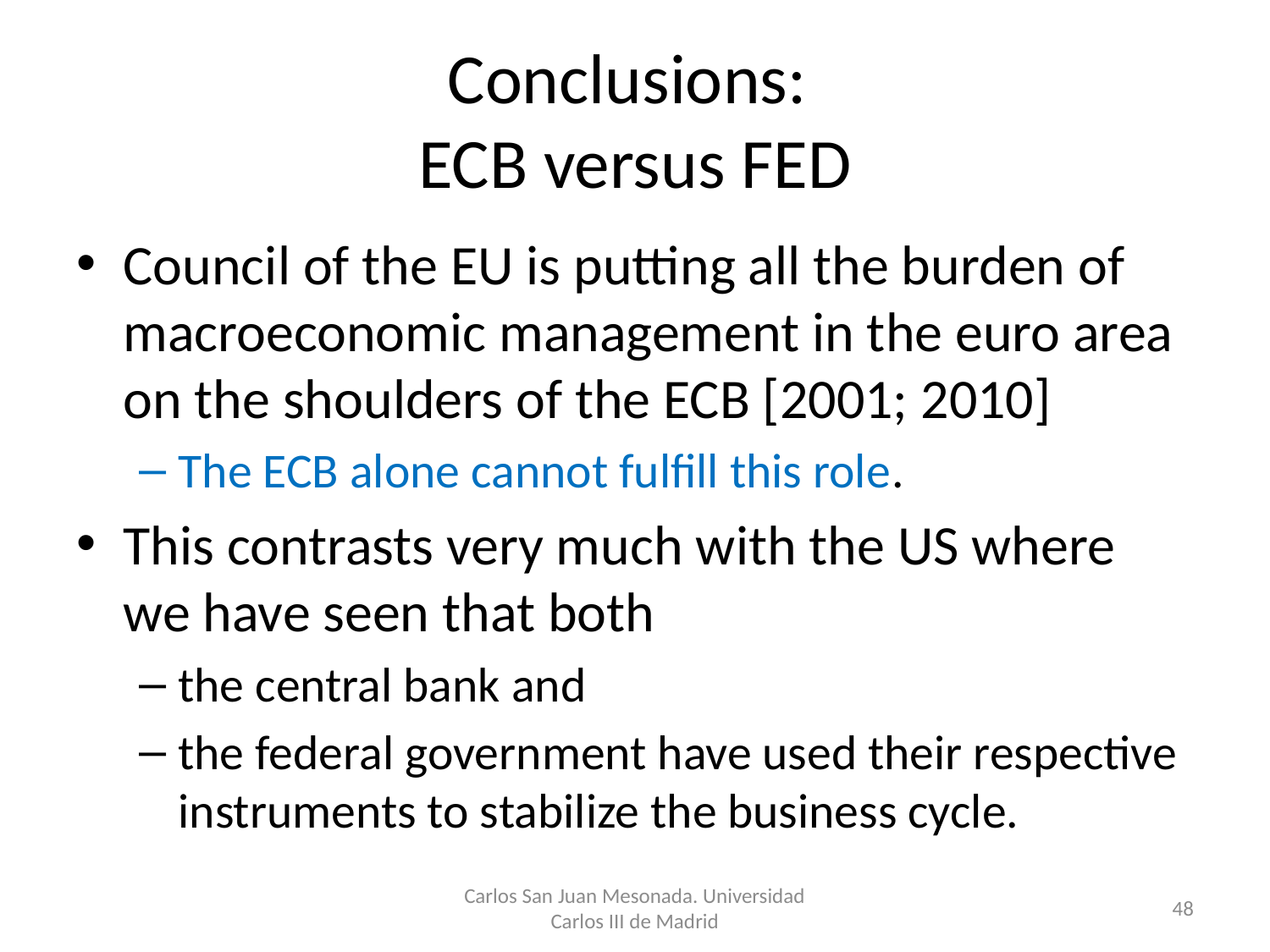

# Conclusions: ECB versus FED
Council of the EU is putting all the burden of macroeconomic management in the euro area on the shoulders of the ECB [2001; 2010]
The ECB alone cannot fulfill this role.
This contrasts very much with the US where we have seen that both
the central bank and
the federal government have used their respective instruments to stabilize the business cycle.
Carlos San Juan Mesonada. Universidad Carlos III de Madrid
48